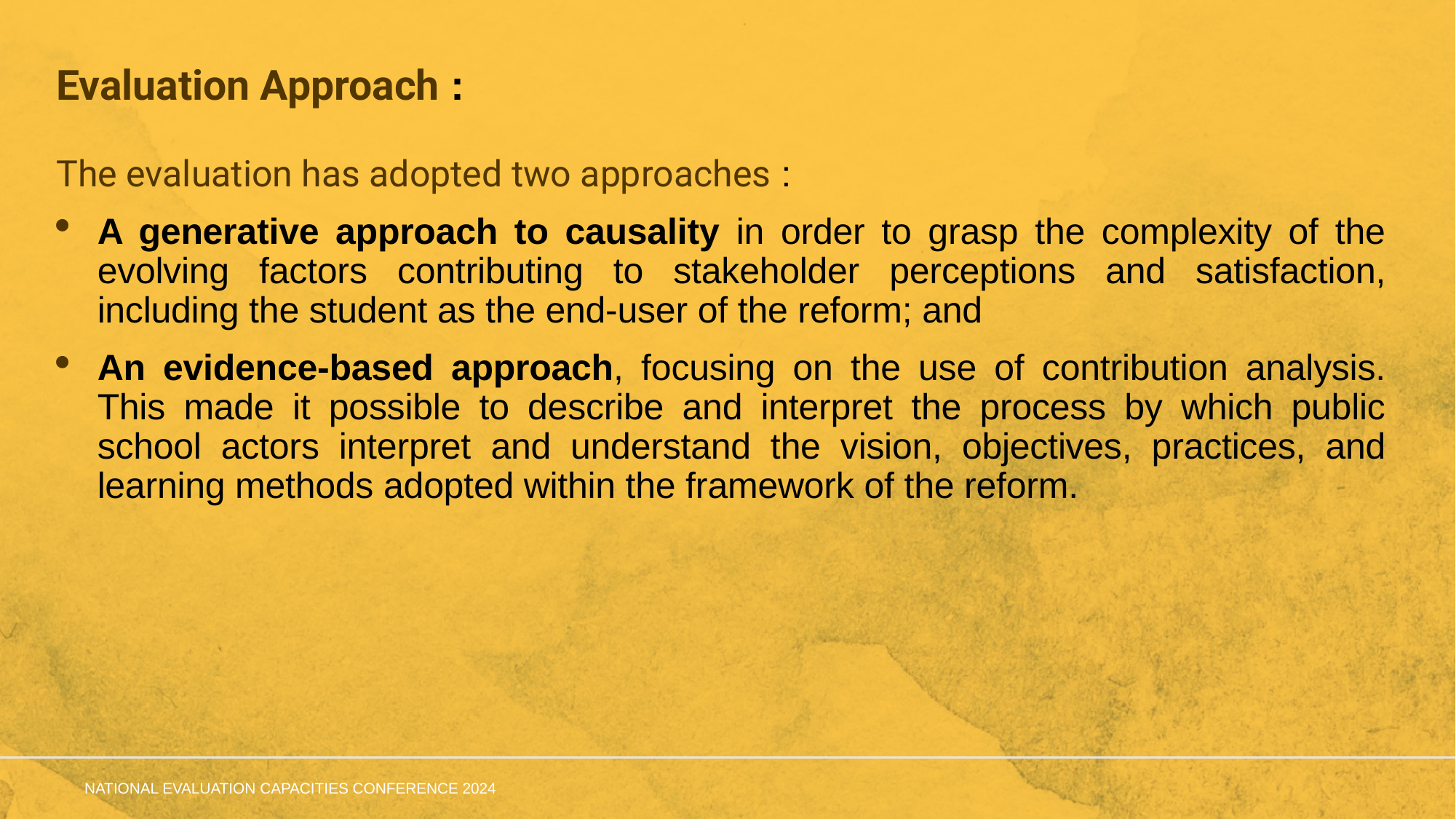

# Evaluation Approach :
The evaluation has adopted two approaches :
A generative approach to causality in order to grasp the complexity of the evolving factors contributing to stakeholder perceptions and satisfaction, including the student as the end-user of the reform; and
An evidence-based approach, focusing on the use of contribution analysis. This made it possible to describe and interpret the process by which public school actors interpret and understand the vision, objectives, practices, and learning methods adopted within the framework of the reform.